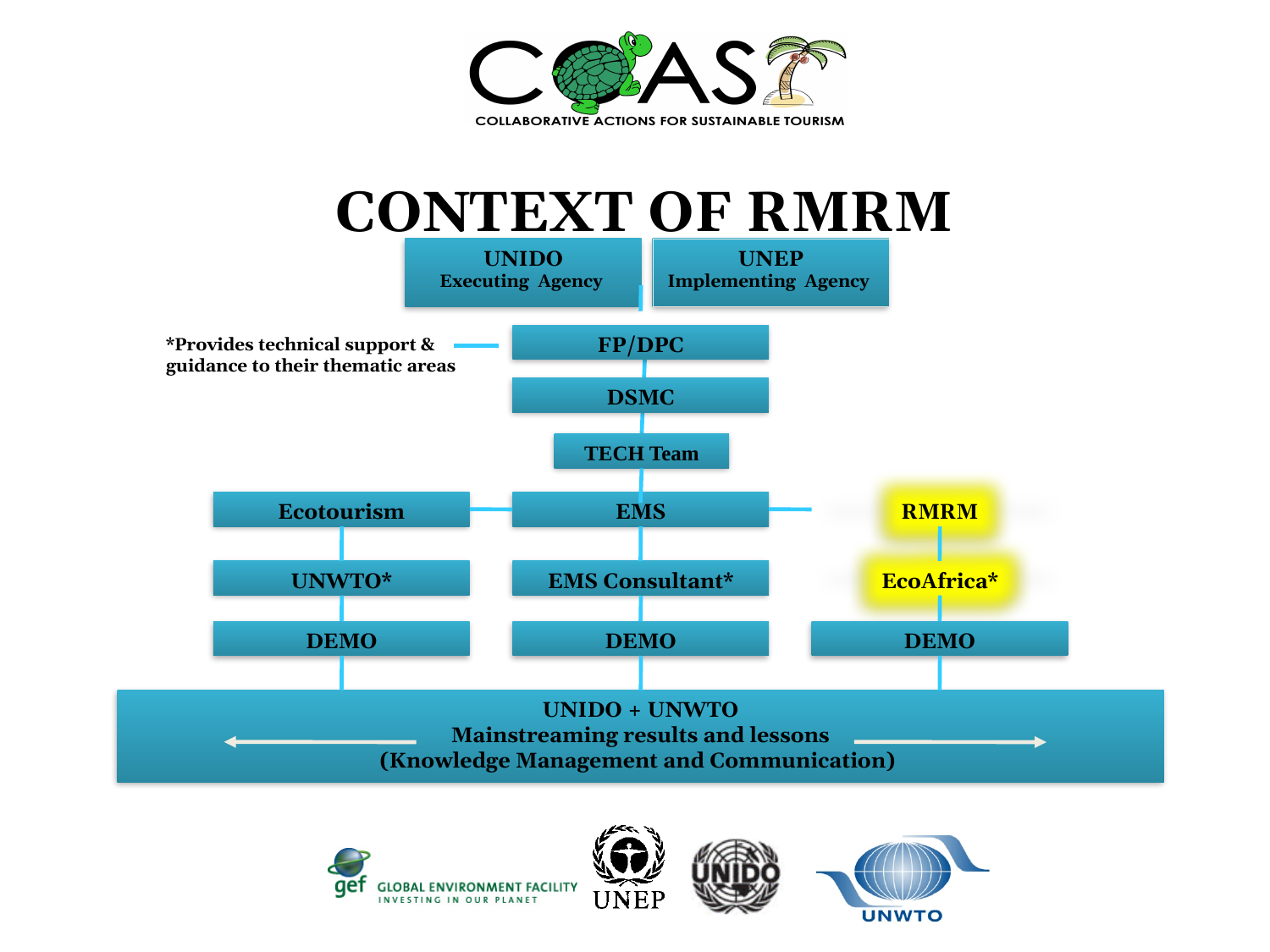

CONTEXT OF RMRM

UNIDO
Executing  Agency

UNEP
Implementing  Agency

FP/DPC
*Provides technical support & guidance to their thematic areas
DSMC
TECH Team
Ecotourism
EMS
RMRM
UNWTO*
EMS Consultant*
EcoAfrica*
DEMO
DEMO
DEMO
UNIDO + UNWTO
Mainstreaming results and lessons
(Knowledge Management and Communication)
#